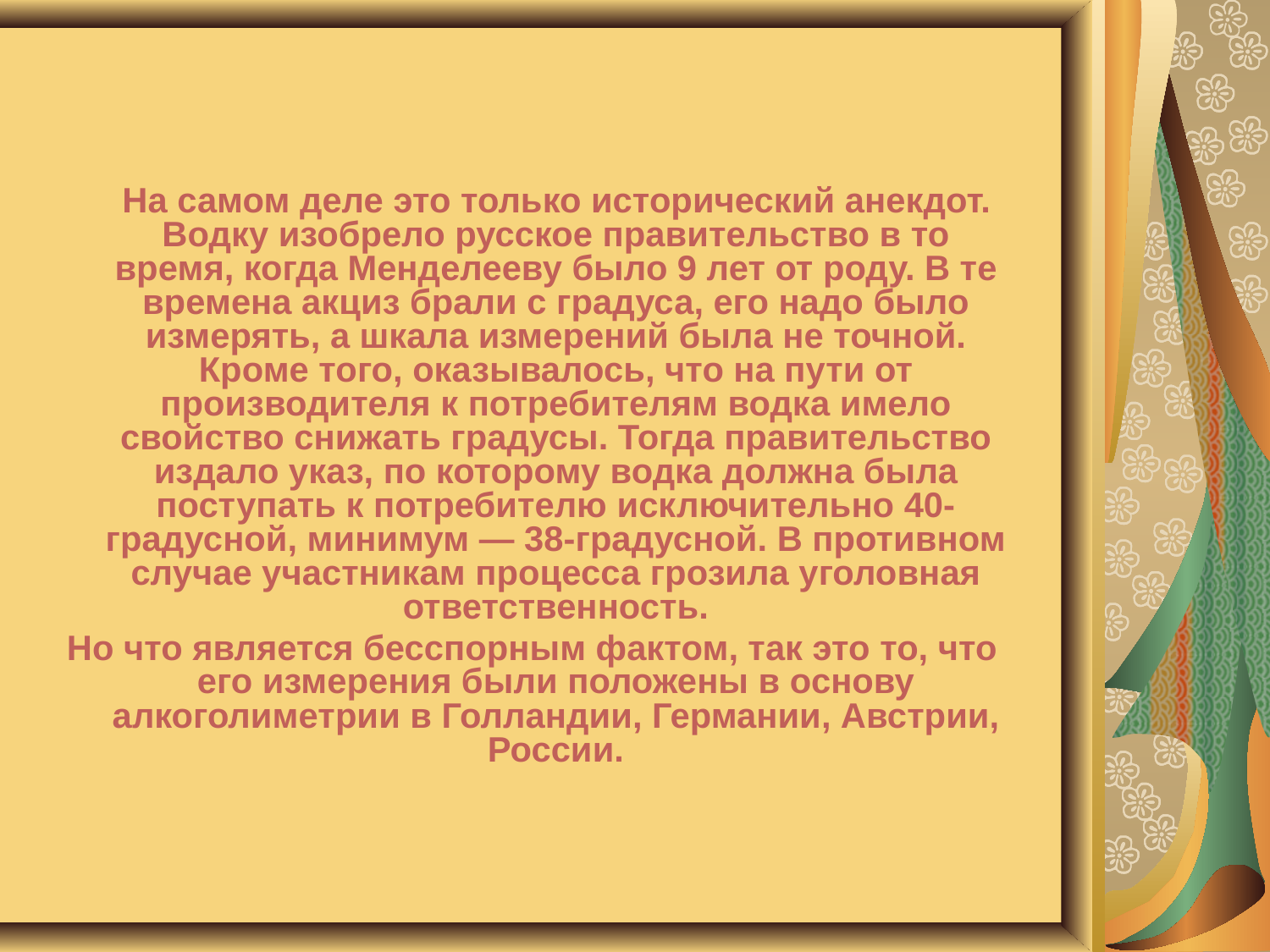

На самом деле это только исторический анекдот. Водку изобрело русское правительство в то время, когда Менделееву было 9 лет от роду. В те времена акциз брали с градуса, его надо было измерять, а шкала измерений была не точной. Кроме того, оказывалось, что на пути от производителя к потребителям водка имело свойство снижать градусы. Тогда правительство издало указ, по которому водка должна была поступать к потребителю исключительно 40-градусной, минимум — 38-градусной. В противном случае участникам процесса грозила уголовная ответственность.
Но что является бесспорным фактом, так это то, что его измерения были положены в основу алкоголиметрии в Голландии, Германии, Австрии, России.